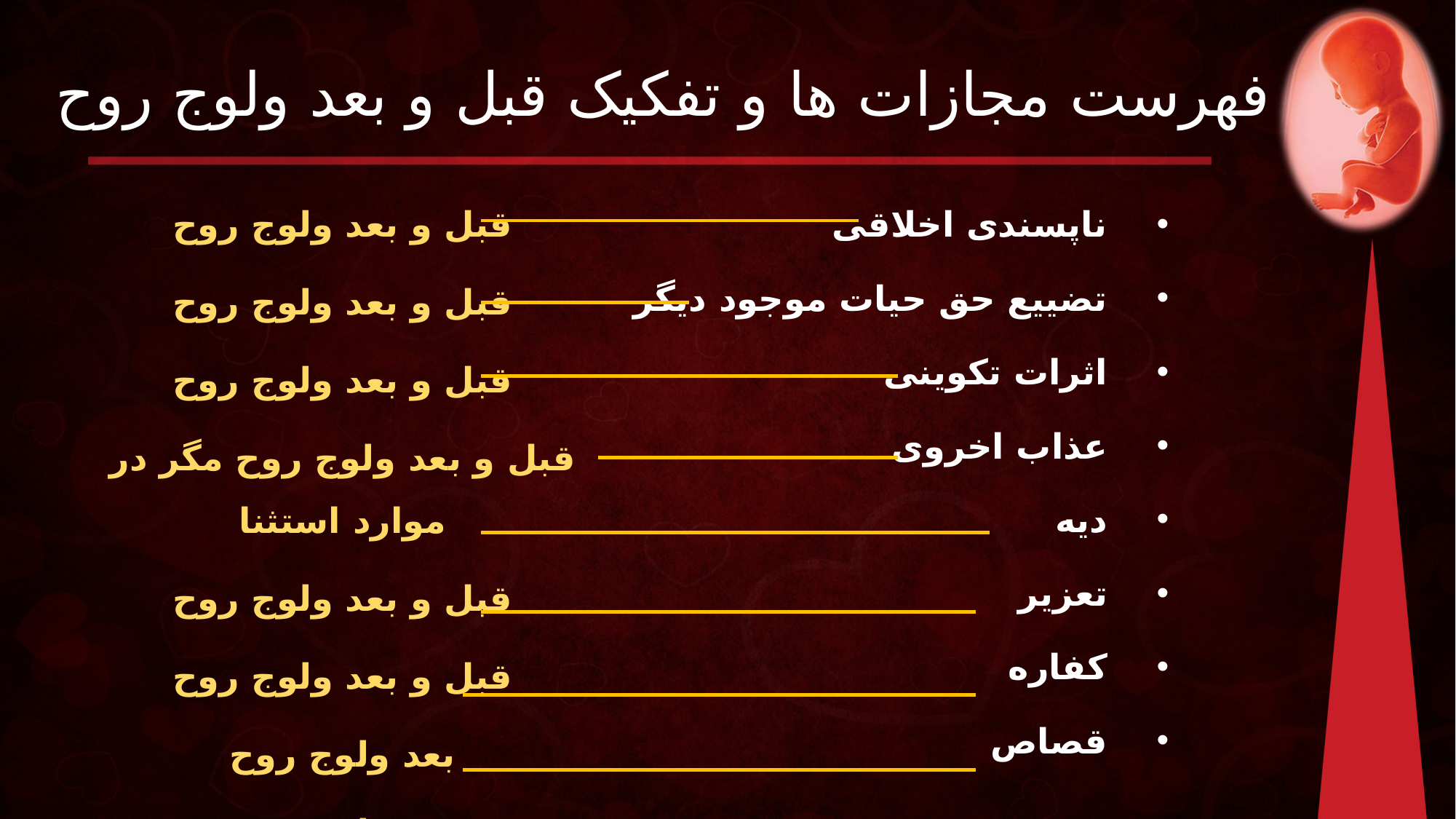

# فهرست مجازات ها و تفکیک قبل و بعد ولوج روح
قبل و بعد ولوج روح
قبل و بعد ولوج روح
قبل و بعد ولوج روح
قبل و بعد ولوج روح مگر در موارد استثنا
قبل و بعد ولوج روح
قبل و بعد ولوج روح
بعد ولوج روح
بعد ولوج روح
ناپسندی اخلاقی
تضییع حق حیات موجود دیگر
اثرات تکوینی
عذاب اخروی
دیه
تعزیر
کفاره
قصاص